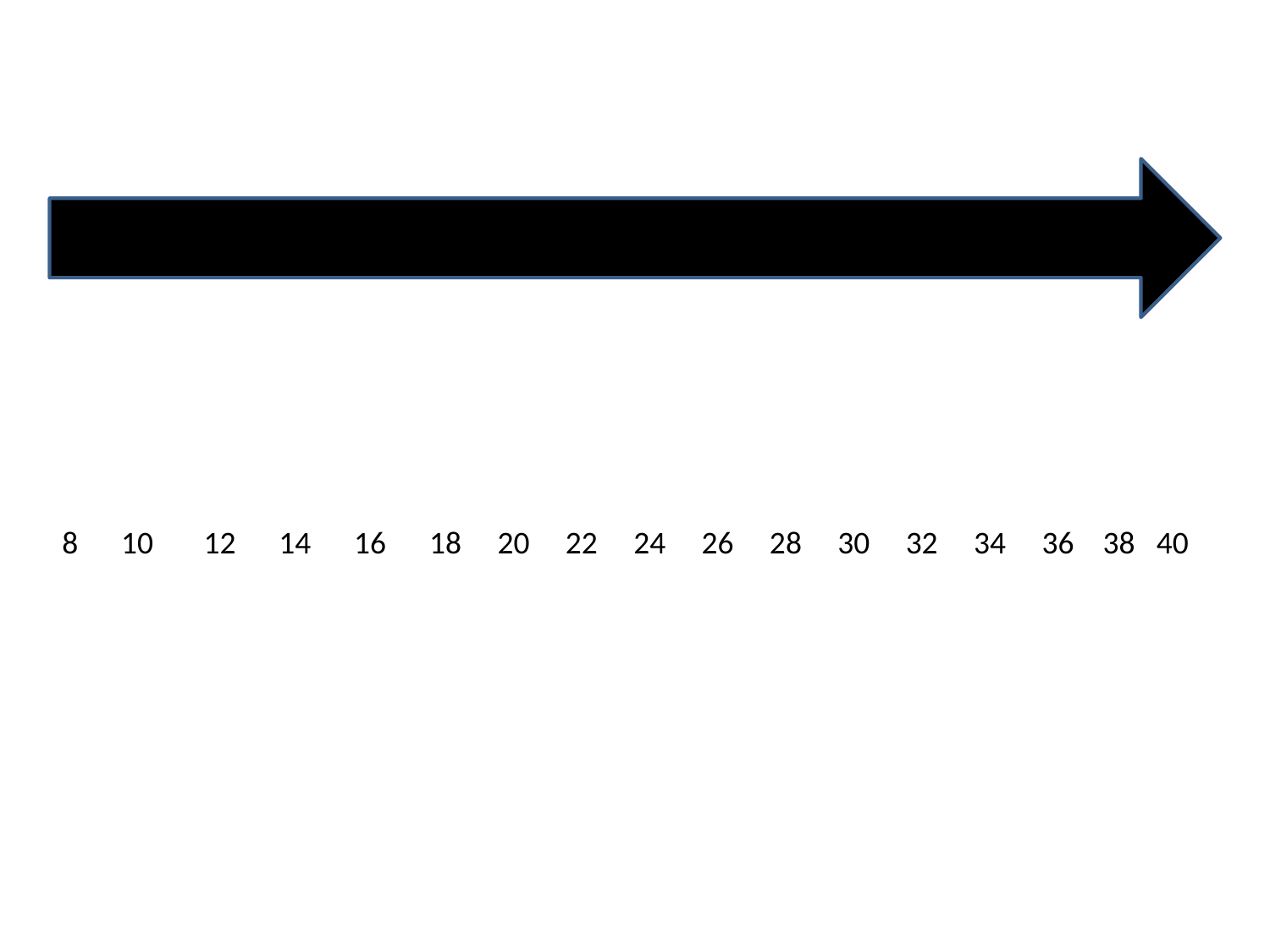

8      10       12      14      16      18     20     22     24     26     28     30     32     34     36    38   40